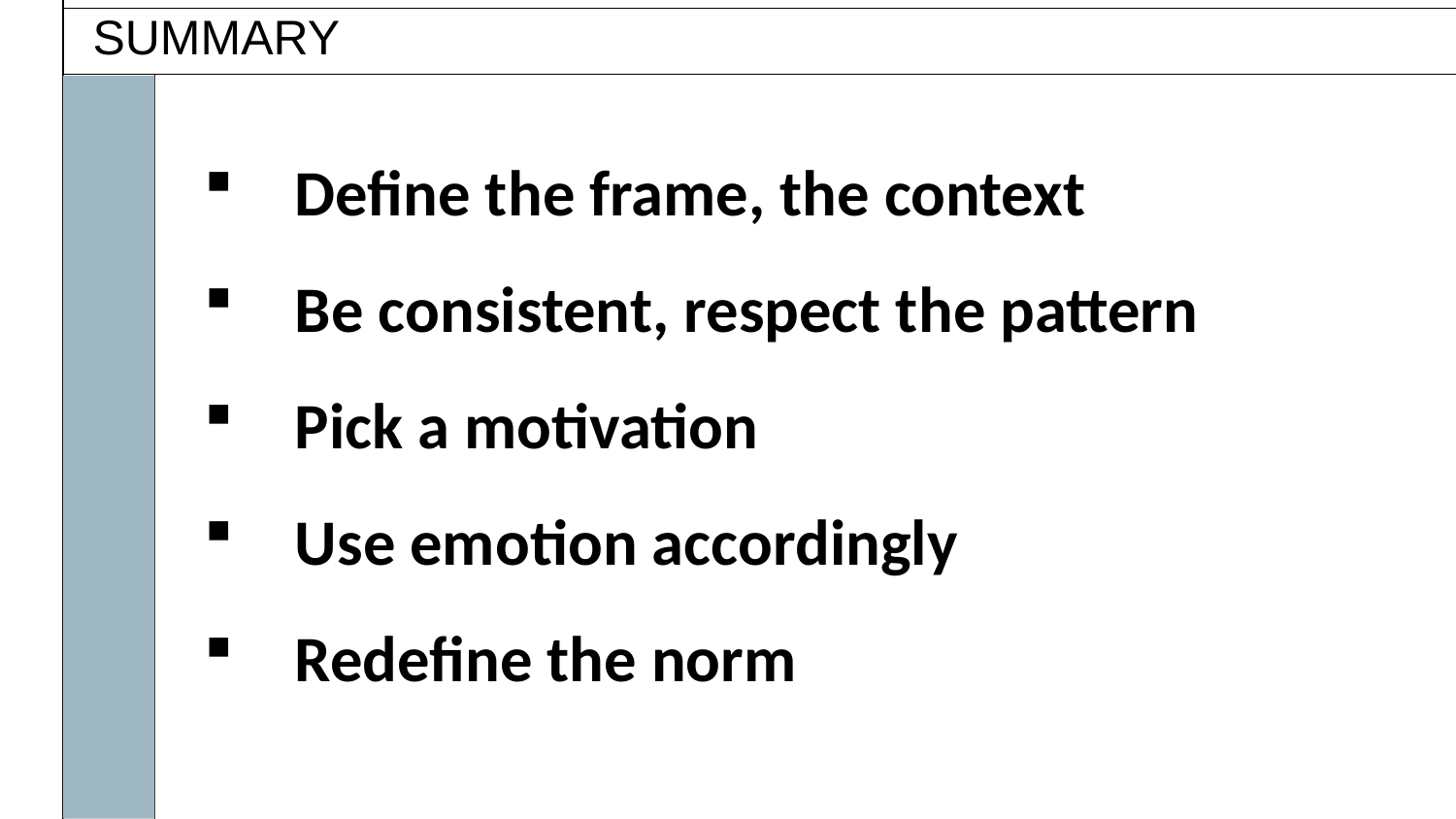

SUMMARY

Define the frame, the context
Be consistent, respect the pattern
Pick a motivation
Use emotion accordingly
Redefine the norm
MAIN FUNCTIONS